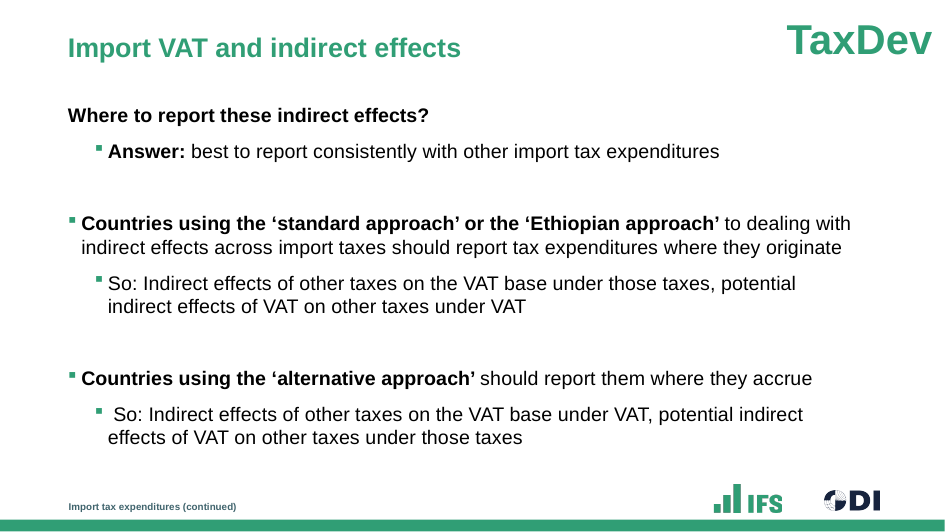

# Import VAT and indirect effects
Where to report these indirect effects?
Answer: best to report consistently with other import tax expenditures

Countries using the ‘standard approach’ or the ‘Ethiopian approach’ to dealing with indirect effects across import taxes should report tax expenditures where they originate
So: Indirect effects of other taxes on the VAT base under those taxes, potential indirect effects of VAT on other taxes under VAT

Countries using the ‘alternative approach’ should report them where they accrue
 So: Indirect effects of other taxes on the VAT base under VAT, potential indirect effects of VAT on other taxes under those taxes

Import tax expenditures (continued)